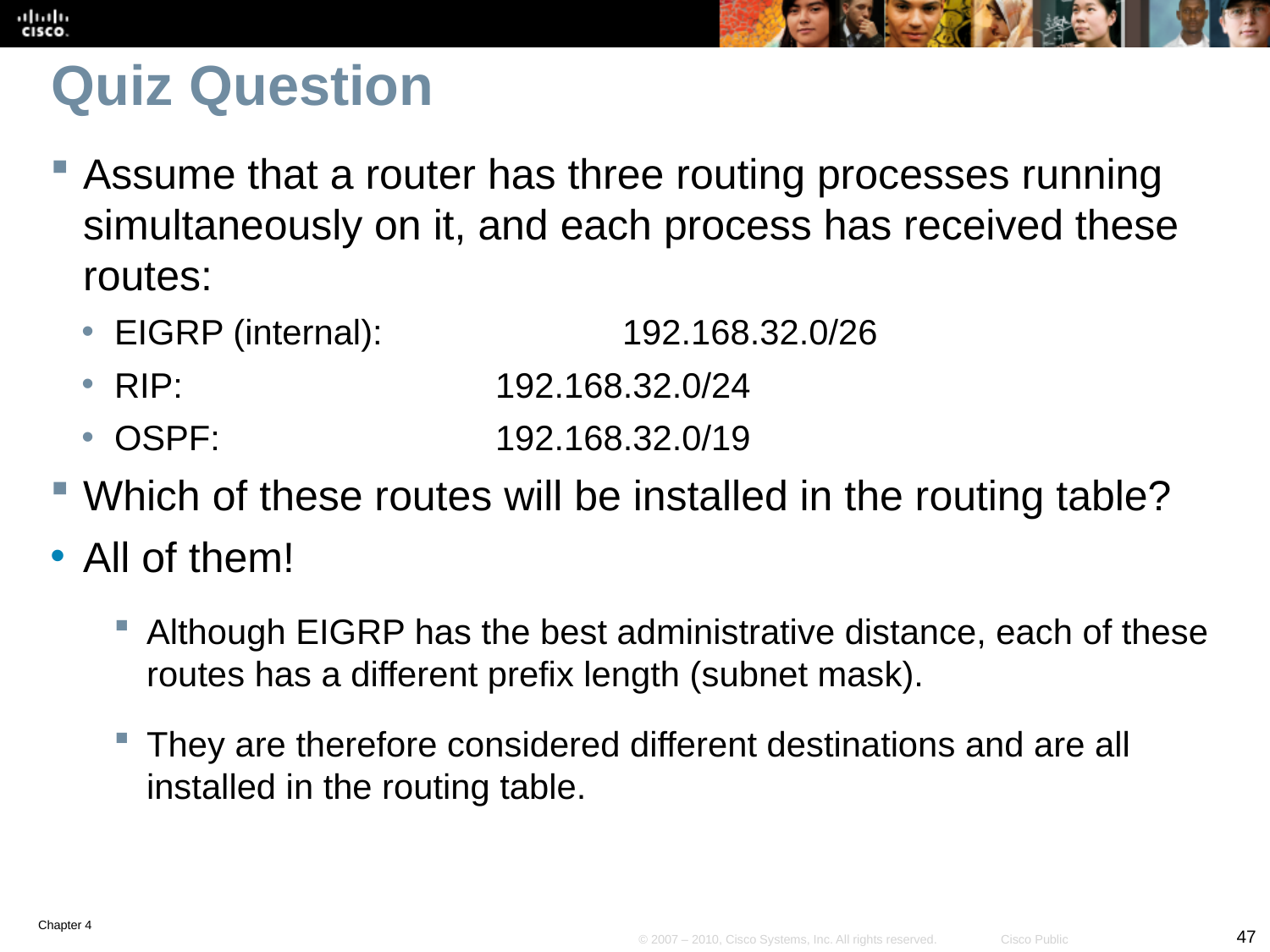

# Quiz Question
Assume that a router has three routing processes running simultaneously on it, and each process has received these routes:
EIGRP (internal):		192.168.32.0/26
RIP: 			192.168.32.0/24
OSPF: 			192.168.32.0/19
Which of these routes will be installed in the routing table?
All of them!
Although EIGRP has the best administrative distance, each of these routes has a different prefix length (subnet mask).
They are therefore considered different destinations and are all installed in the routing table.